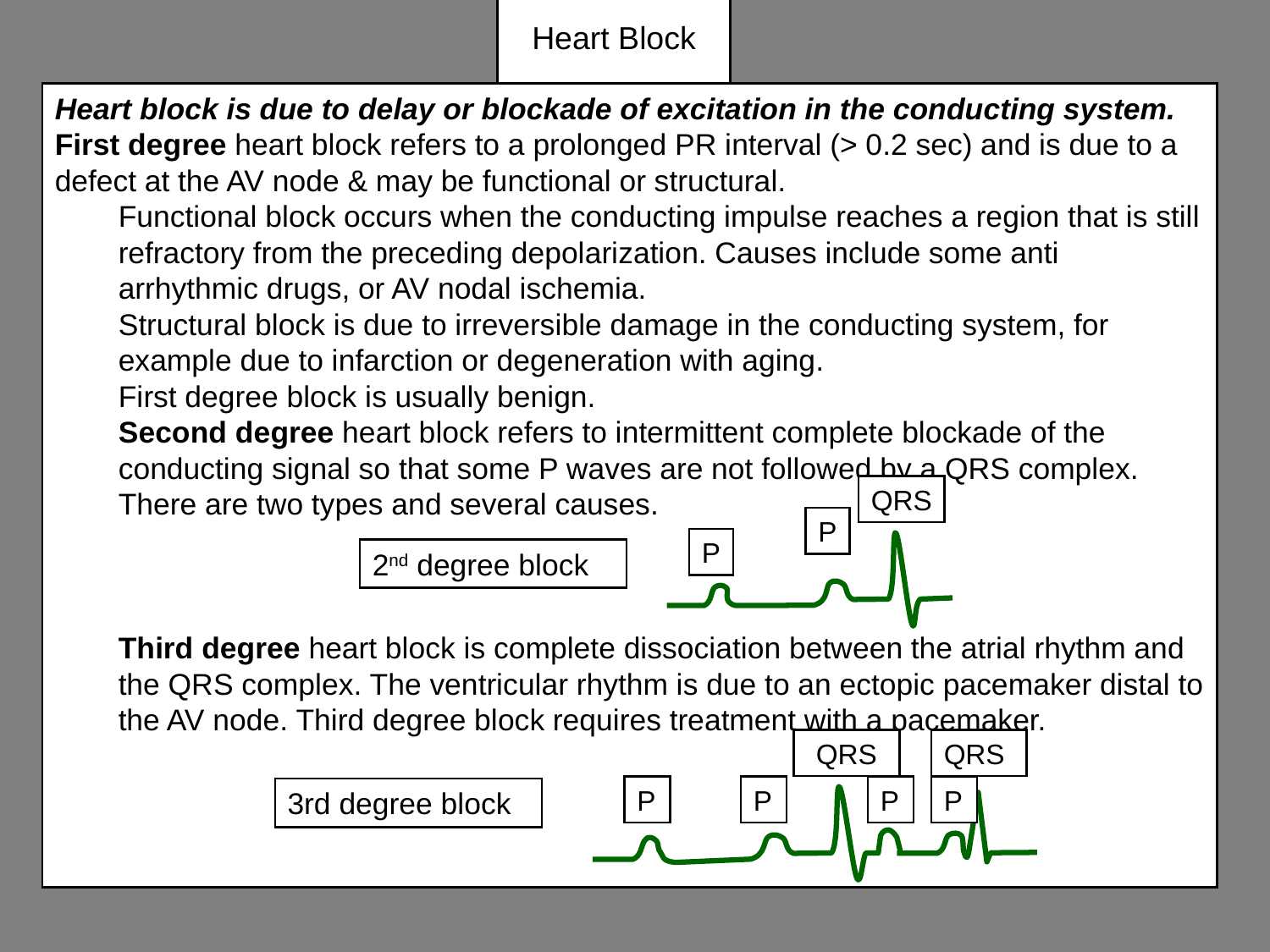

# Heart Block
Heart block is due to delay or blockade of excitation in the conducting system.
First degree heart block refers to a prolonged PR interval (> 0.2 sec) and is due to a defect at the AV node & may be functional or structural.
Functional block occurs when the conducting impulse reaches a region that is still refractory from the preceding depolarization. Causes include some anti arrhythmic drugs, or AV nodal ischemia.
Structural block is due to irreversible damage in the conducting system, for example due to infarction or degeneration with aging.
First degree block is usually benign.
Second degree heart block refers to intermittent complete blockade of the conducting signal so that some P waves are not followed by a QRS complex. There are two types and several causes.

Third degree heart block is complete dissociation between the atrial rhythm and the QRS complex. The ventricular rhythm is due to an ectopic pacemaker distal to the AV node. Third degree block requires treatment with a pacemaker.

QRS
P

P
2nd degree block
QRS
QRS
P
P
P
P
3rd degree block